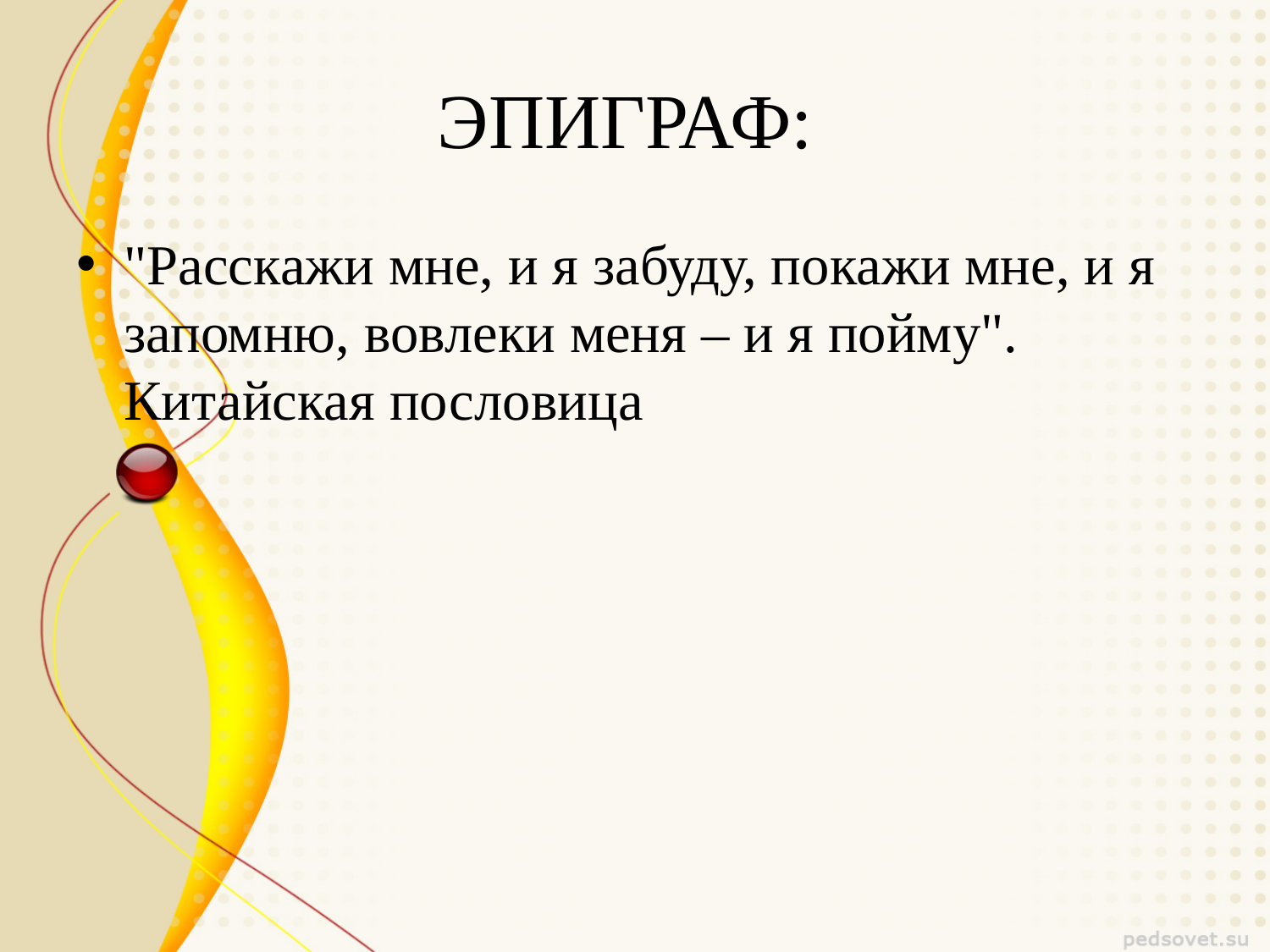

# ЭПИГРАФ:
"Расскажи мне, и я забуду, покажи мне, и я запомню, вовлеки меня – и я пойму". Китайская пословица